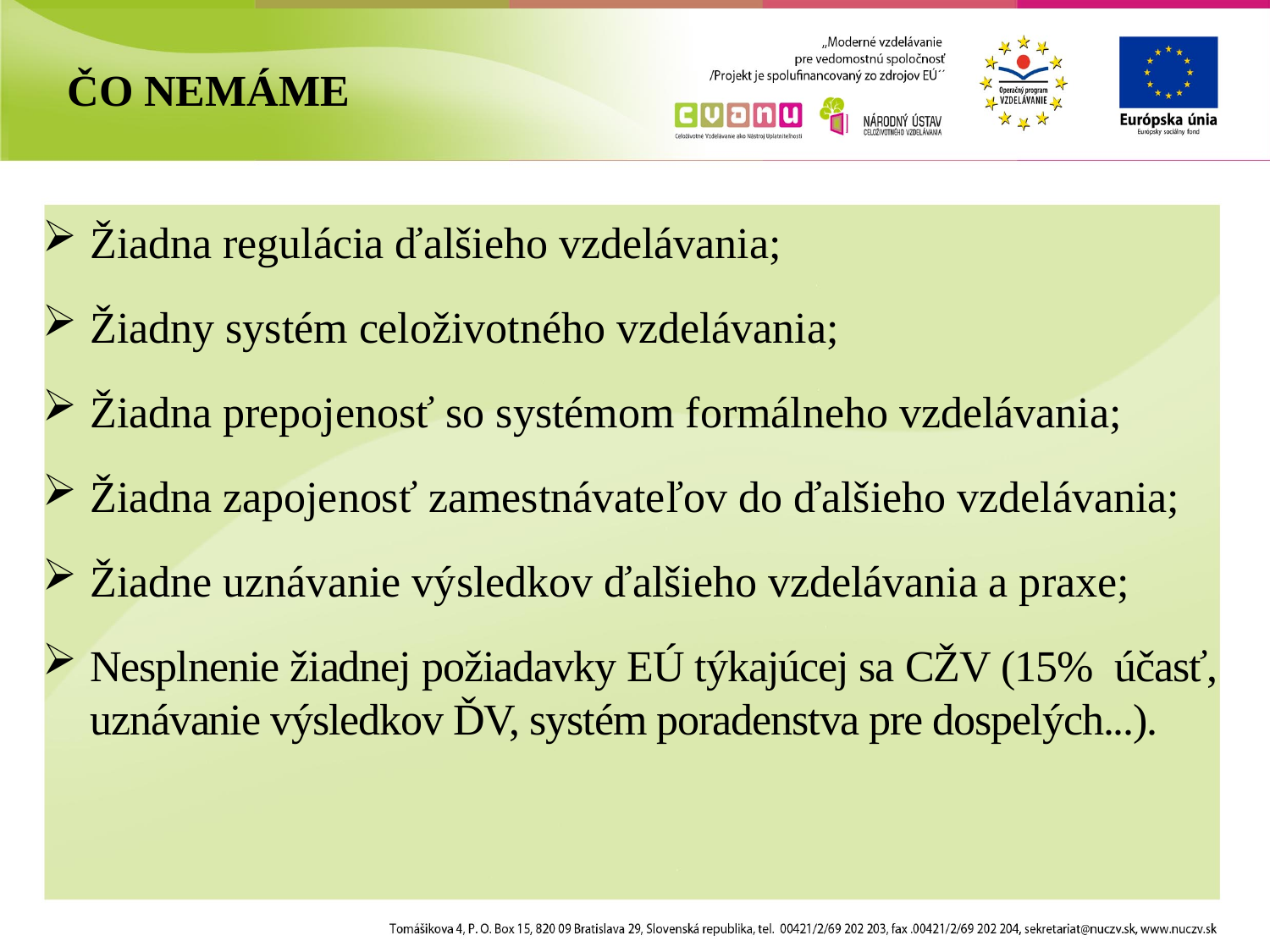

ČO NEMÁME
Žiadna regulácia ďalšieho vzdelávania;
Žiadny systém celoživotného vzdelávania;
Žiadna prepojenosť so systémom formálneho vzdelávania;
Žiadna zapojenosť zamestnávateľov do ďalšieho vzdelávania;
Žiadne uznávanie výsledkov ďalšieho vzdelávania a praxe;
Nesplnenie žiadnej požiadavky EÚ týkajúcej sa CŽV (15%  účasť, uznávanie výsledkov ĎV, systém poradenstva pre dospelých...).